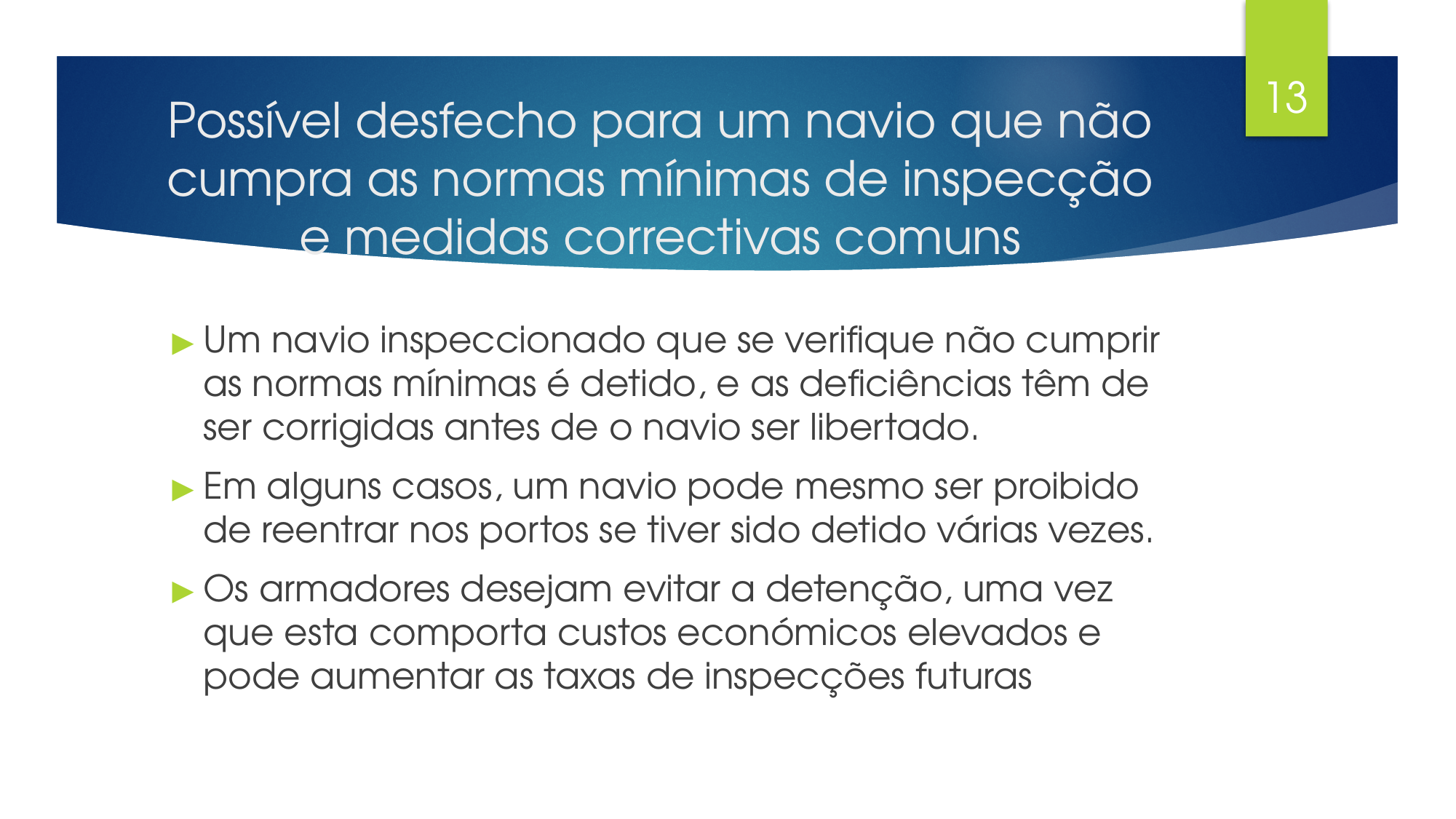

13
# Possível desfecho para um navio que não cumpra as normas mínimas de inspecção e medidas correctivas comuns
Um navio inspeccionado que se verifique não cumprir as normas mínimas é detido, e as deficiências têm de ser corrigidas antes de o navio ser libertado.
Em alguns casos, um navio pode mesmo ser proibido de reentrar nos portos se tiver sido detido várias vezes.
Os armadores desejam evitar a detenção, uma vez que esta comporta custos económicos elevados e pode aumentar as taxas de inspecções futuras